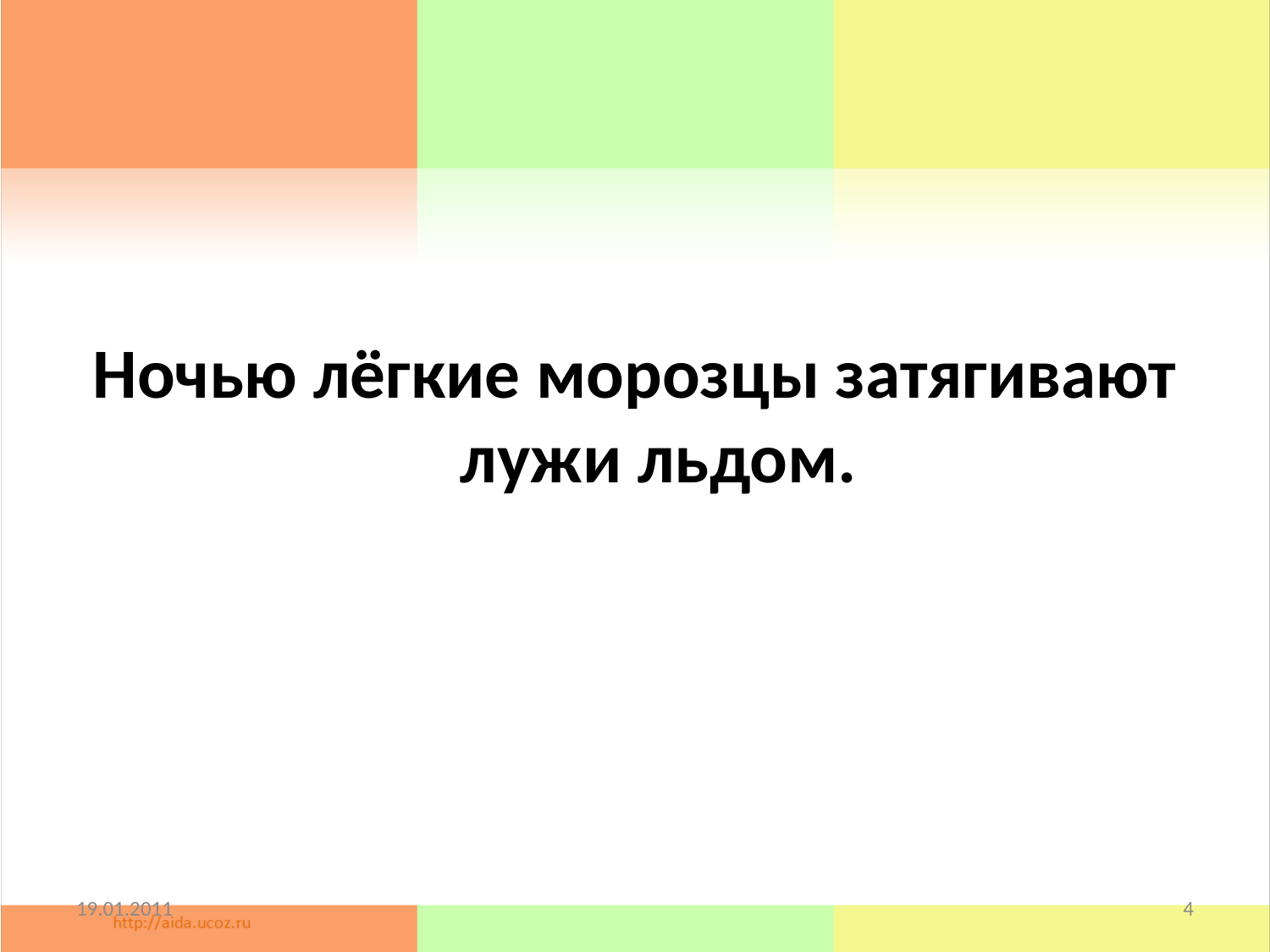

#

Ночью лёгкие морозцы затягивают лужи льдом.
19.01.2011
4